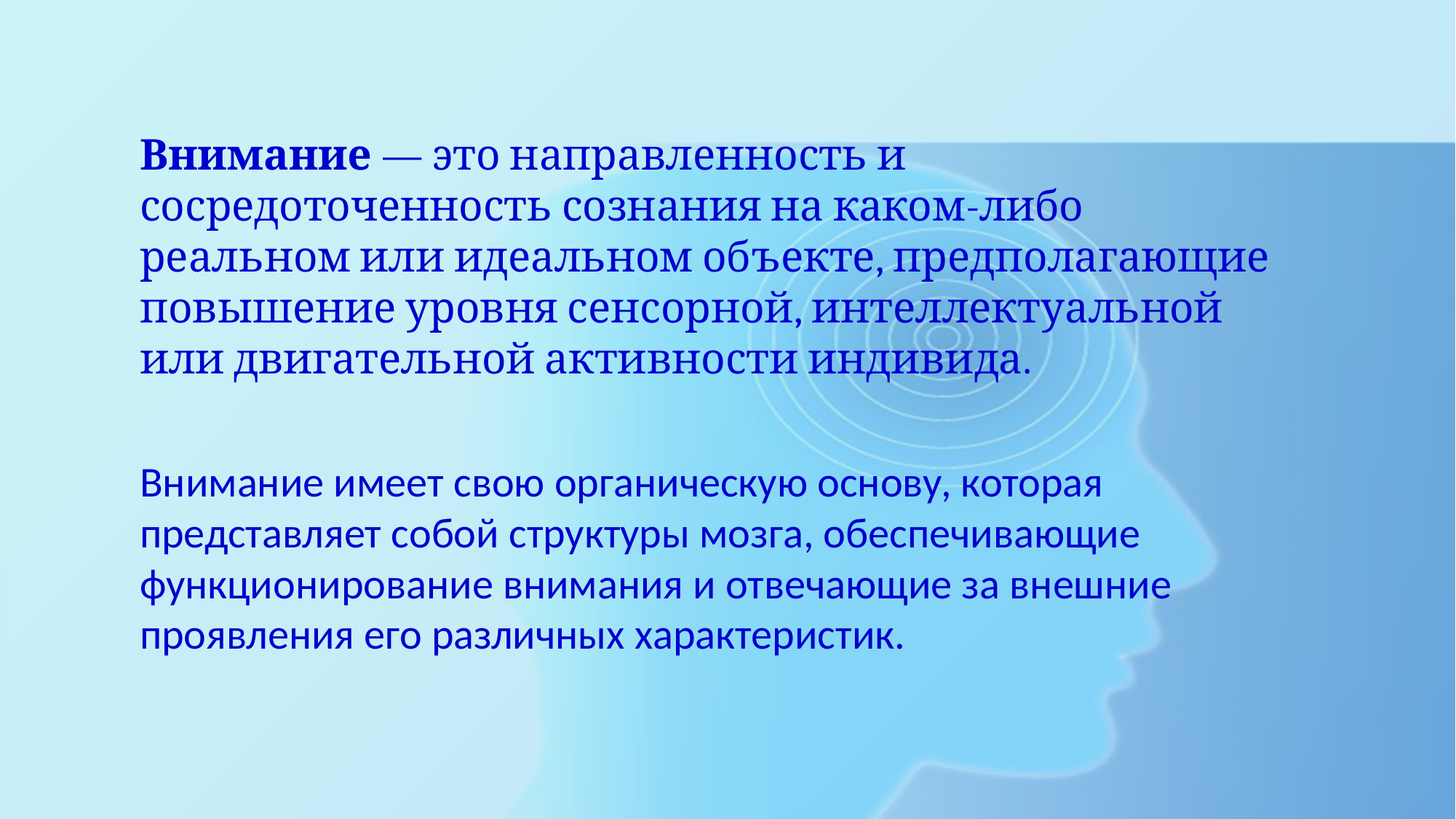

Внимание — это направленность и сосредоточенность сознания на каком-либо реальном или идеальном объекте, предполагающие повышение уровня сенсорной, интеллектуальной или двигательной активности индивида.

Внимание имеет свою органическую основу, которая представляет собой структуры мозга, обеспечивающие функционирование внимания и отвечающие за внешние проявления его различных характеристик.